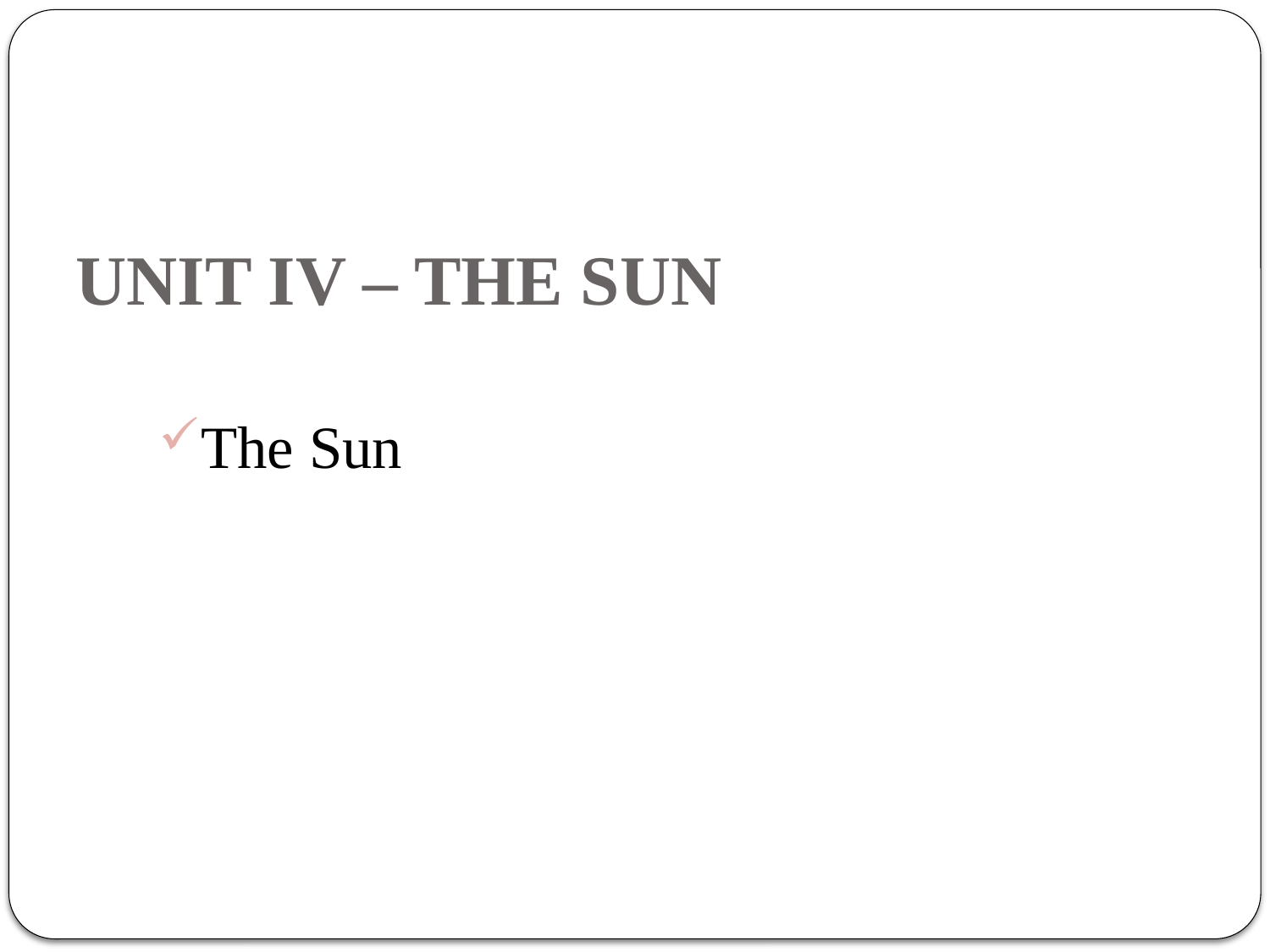

# UNIT IV – THE SUN
The Sun